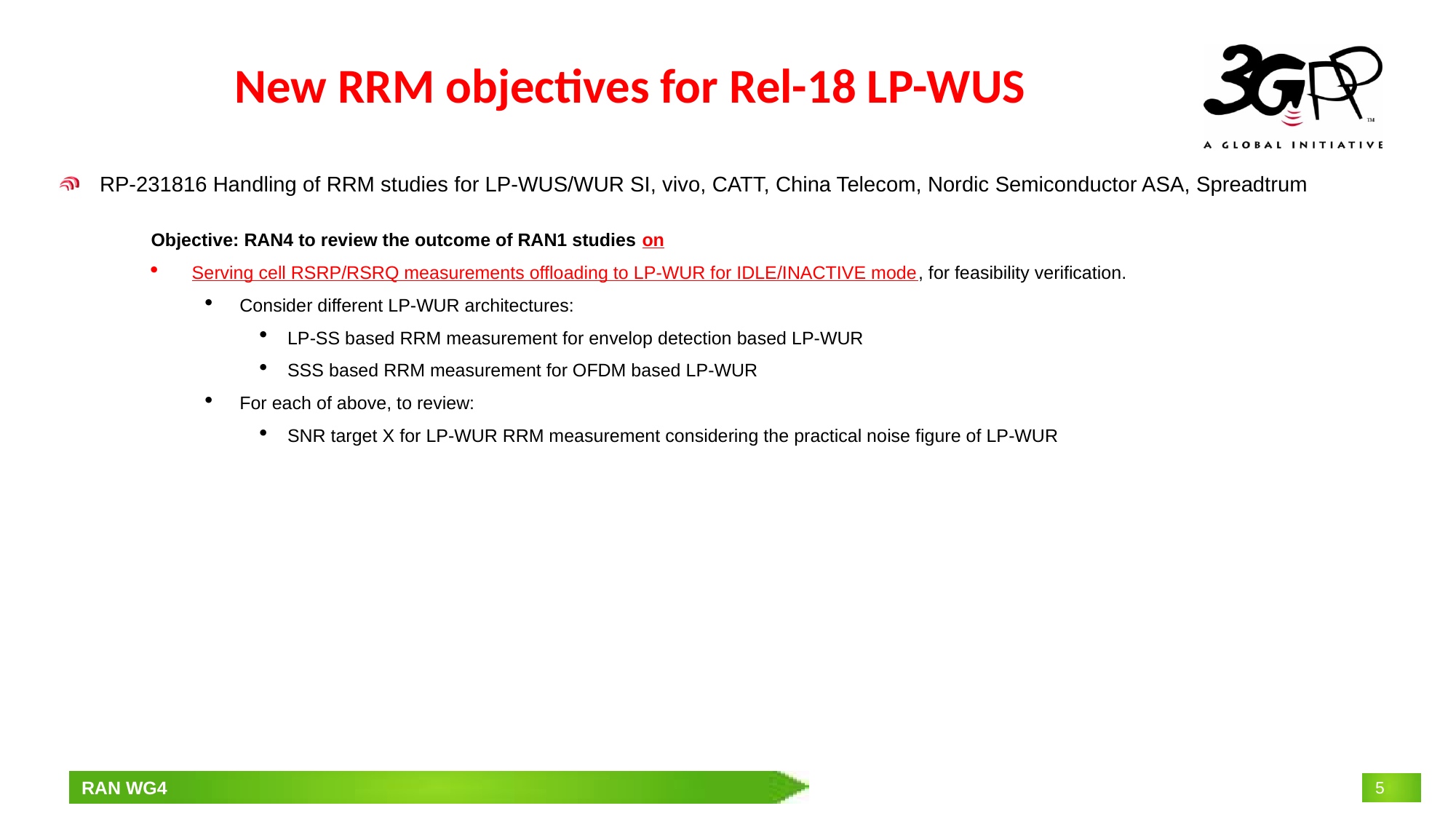

# New RRM objectives for Rel-18 LP-WUS
RP-231816 Handling of RRM studies for LP-WUS/WUR SI, vivo, CATT, China Telecom, Nordic Semiconductor ASA, Spreadtrum

Objective: RAN4 to review the outcome of RAN1 studies on
Serving cell RSRP/RSRQ measurements offloading to LP-WUR for IDLE/INACTIVE mode, for feasibility verification.
Consider different LP-WUR architectures:
LP-SS based RRM measurement for envelop detection based LP-WUR
SSS based RRM measurement for OFDM based LP-WUR
For each of above, to review:
SNR target X for LP-WUR RRM measurement considering the practical noise figure of LP-WUR